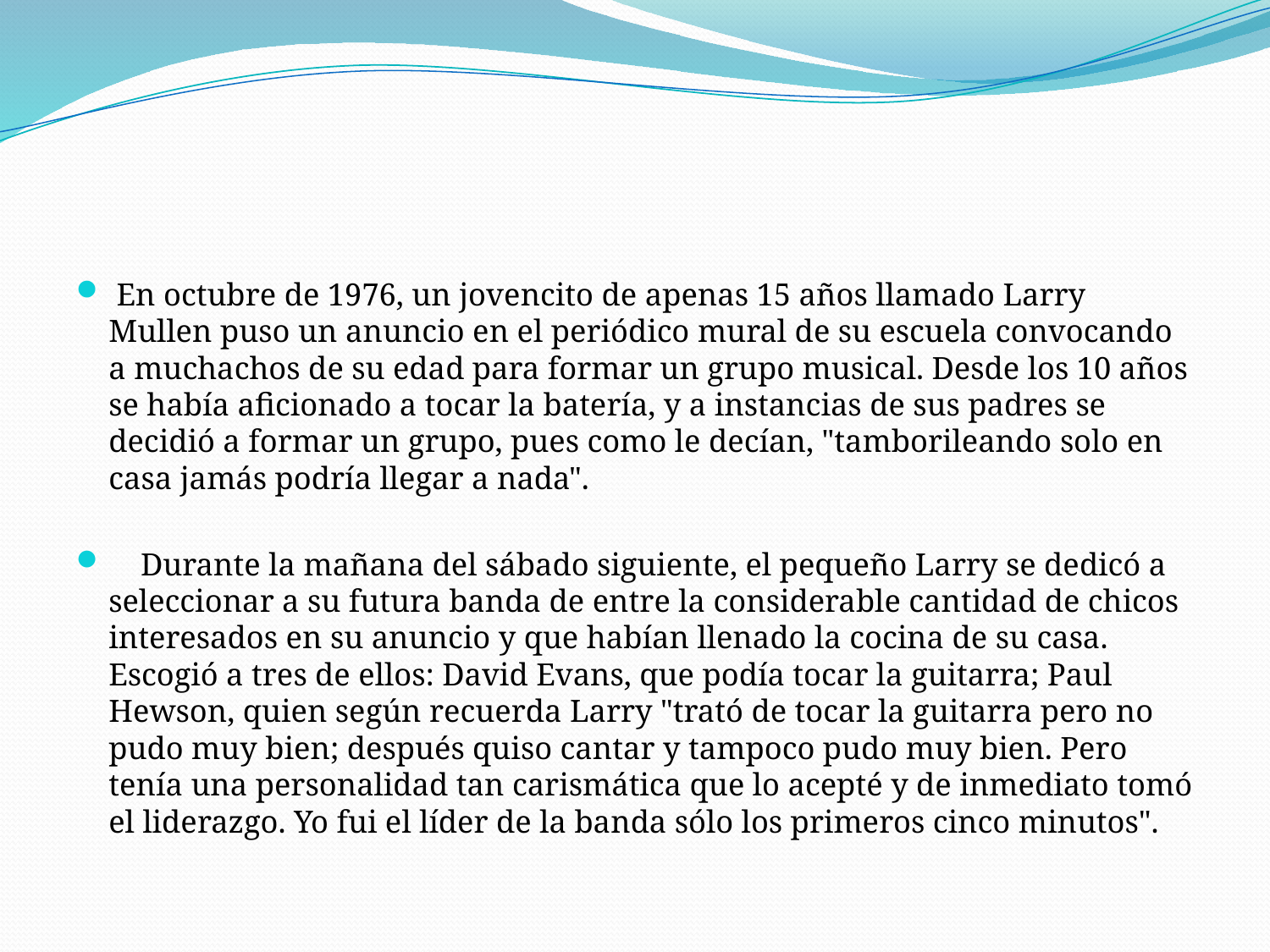

#
 En octubre de 1976, un jovencito de apenas 15 años llamado Larry Mullen puso un anuncio en el periódico mural de su escuela convocando a muchachos de su edad para formar un grupo musical. Desde los 10 años se había aficionado a tocar la batería, y a instancias de sus padres se decidió a formar un grupo, pues como le decían, "tamborileando solo en casa jamás podría llegar a nada".

    Durante la mañana del sábado siguiente, el pequeño Larry se dedicó a seleccionar a su futura banda de entre la considerable cantidad de chicos interesados en su anuncio y que habían llenado la cocina de su casa. Escogió a tres de ellos: David Evans, que podía tocar la guitarra; Paul Hewson, quien según recuerda Larry "trató de tocar la guitarra pero no pudo muy bien; después quiso cantar y tampoco pudo muy bien. Pero tenía una personalidad tan carismática que lo acepté y de inmediato tomó el liderazgo. Yo fui el líder de la banda sólo los primeros cinco minutos".